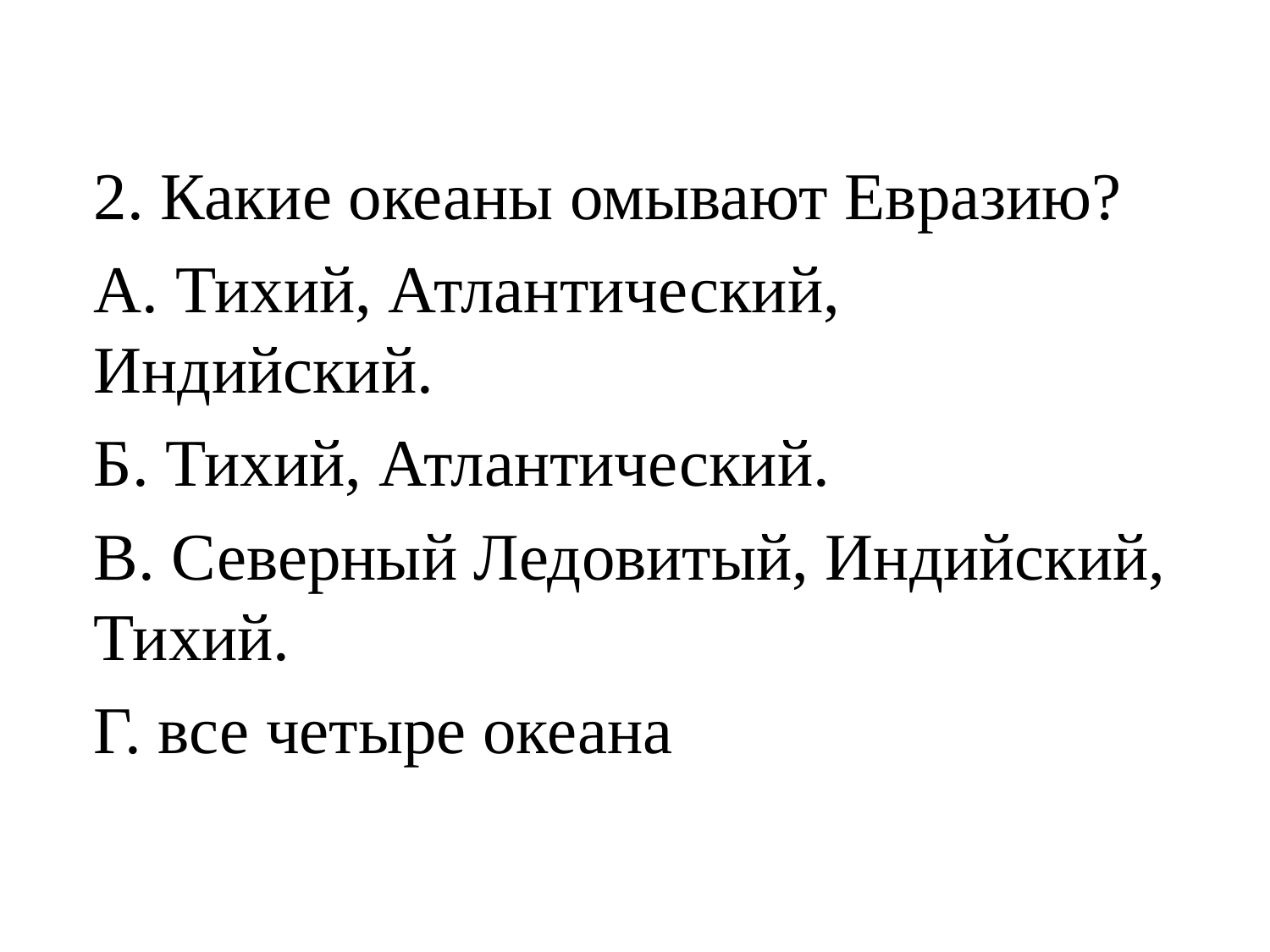

2. Какие океаны омывают Евразию?
А. Тихий, Атлантический, Индийский.
Б. Тихий, Атлантический.
В. Северный Ледовитый, Индийский, Тихий.
Г. все четыре океана